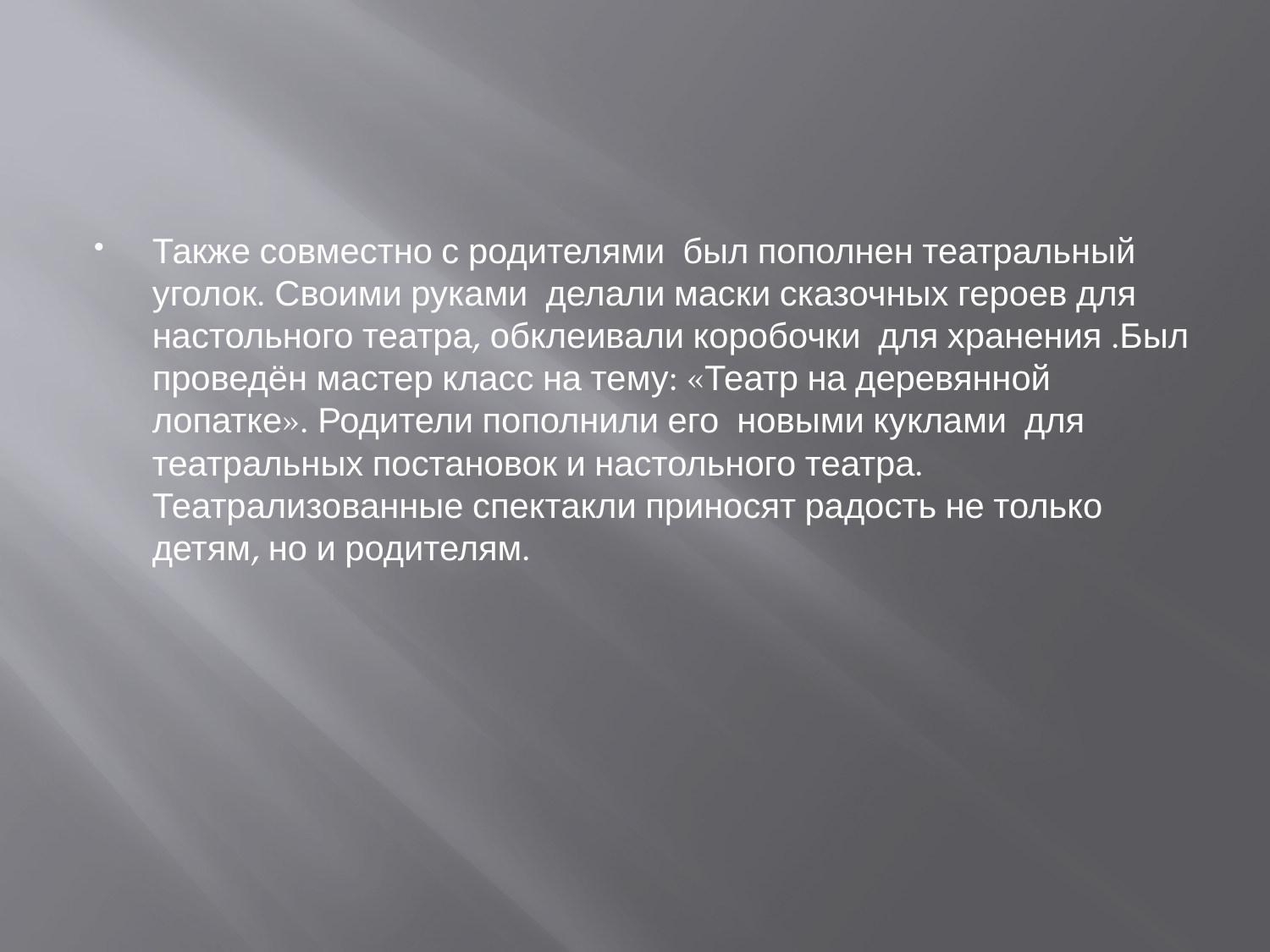

Также совместно с родителями  был пополнен театральный уголок. Своими руками  делали маски сказочных героев для настольного театра, обклеивали коробочки  для хранения .Был проведён мастер класс на тему: «Театр на деревянной лопатке». Родители пополнили его  новыми куклами  для театральных постановок и настольного театра. Театрализованные спектакли приносят радость не только детям, но и родителям.